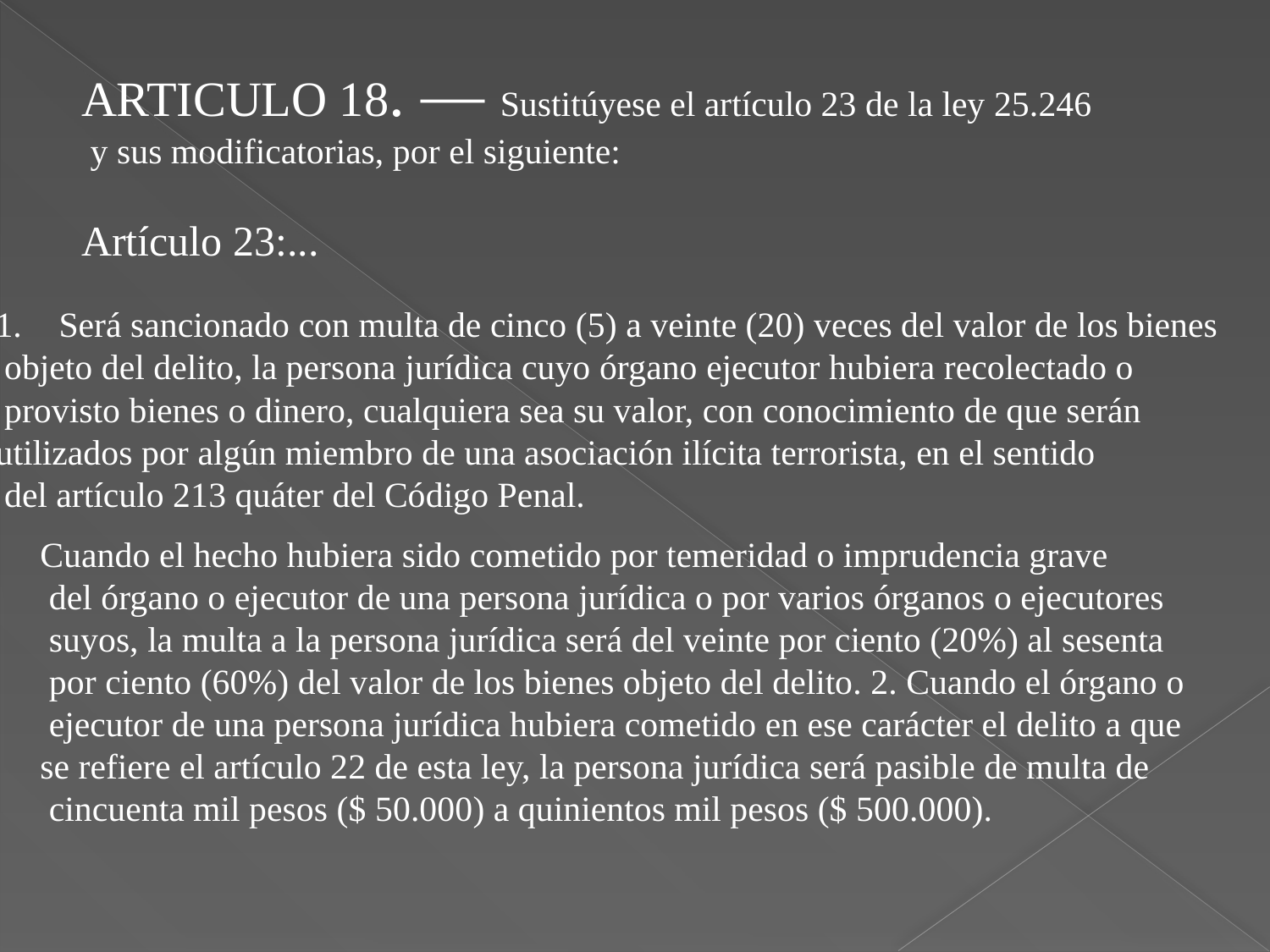

ARTICULO 18. — Sustitúyese el artículo 23 de la ley 25.246
 y sus modificatorias, por el siguiente:

Artículo 23:...

Será sancionado con multa de cinco (5) a veinte (20) veces del valor de los bienes
 objeto del delito, la persona jurídica cuyo órgano ejecutor hubiera recolectado o
 provisto bienes o dinero, cualquiera sea su valor, con conocimiento de que serán
utilizados por algún miembro de una asociación ilícita terrorista, en el sentido
 del artículo 213 quáter del Código Penal.

Cuando el hecho hubiera sido cometido por temeridad o imprudencia grave
 del órgano o ejecutor de una persona jurídica o por varios órganos o ejecutores
 suyos, la multa a la persona jurídica será del veinte por ciento (20%) al sesenta
 por ciento (60%) del valor de los bienes objeto del delito. 2. Cuando el órgano o
 ejecutor de una persona jurídica hubiera cometido en ese carácter el delito a que
se refiere el artículo 22 de esta ley, la persona jurídica será pasible de multa de
 cincuenta mil pesos ($ 50.000) a quinientos mil pesos ($ 500.000).